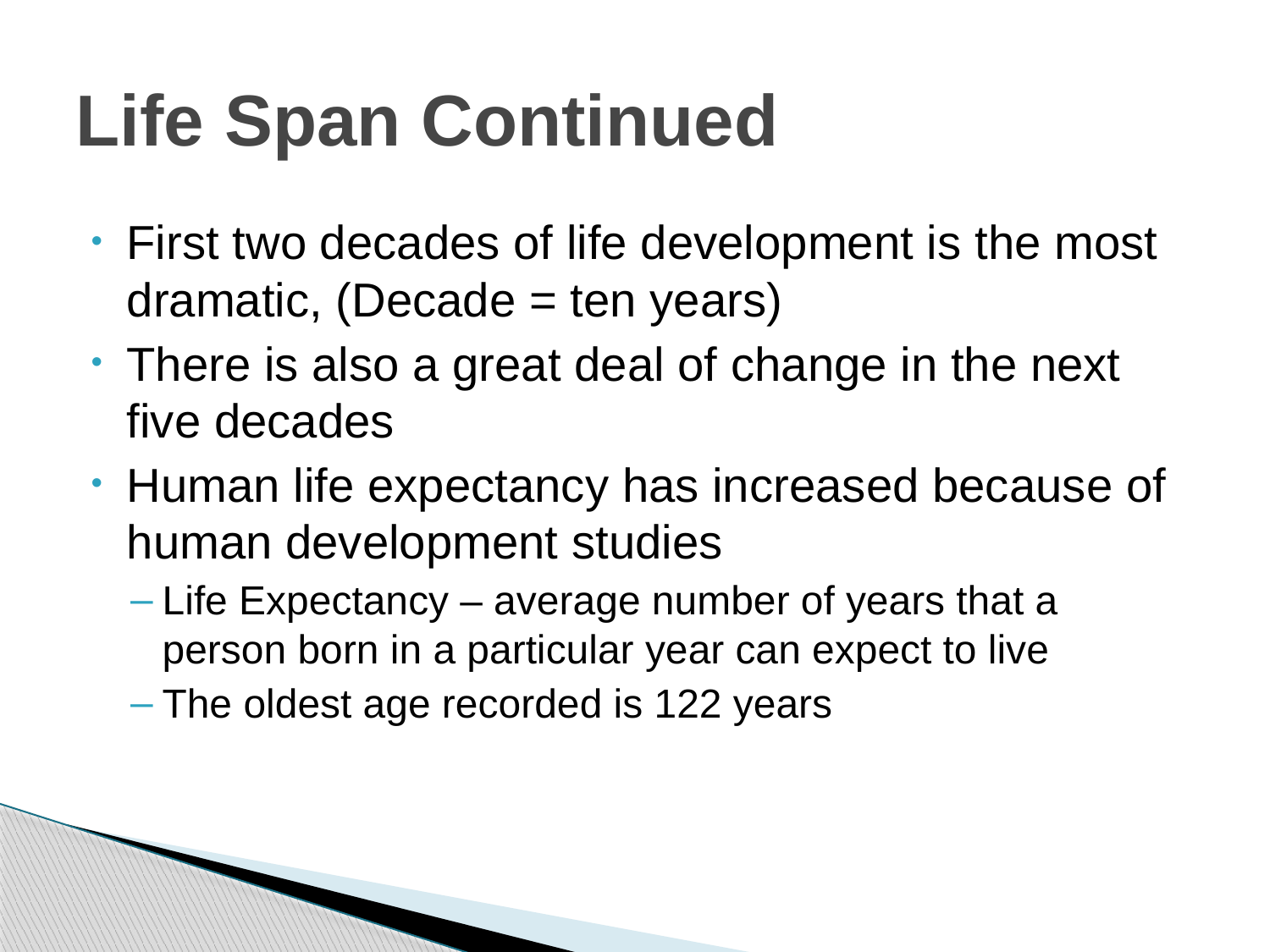

# Life Span Continued
First two decades of life development is the most dramatic, (Decade = ten years)
There is also a great deal of change in the next five decades
Human life expectancy has increased because of human development studies
Life Expectancy – average number of years that a person born in a particular year can expect to live
The oldest age recorded is 122 years